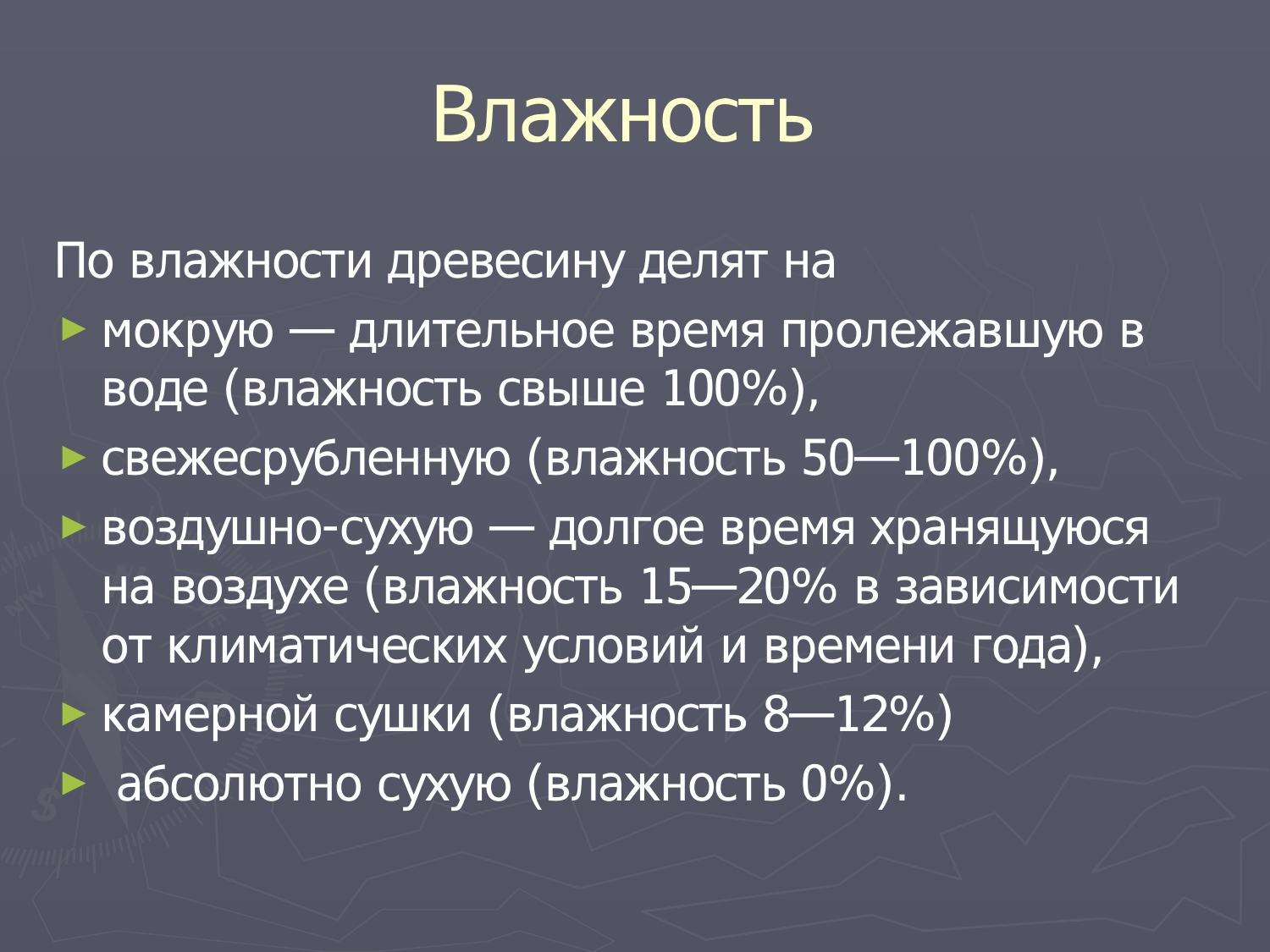

# Влажность
По влажности древесину делят на
мокрую — длительное время пролежавшую в воде (влажность свыше 100%),
свежесрубленную (влажность 50—100%),
воздушно-сухую — долгое время хранящуюся на воздухе (влажность 15—20% в зависимости от климатических условий и времени года),
камерной сушки (влажность 8—12%)
 абсолютно сухую (влажность 0%).